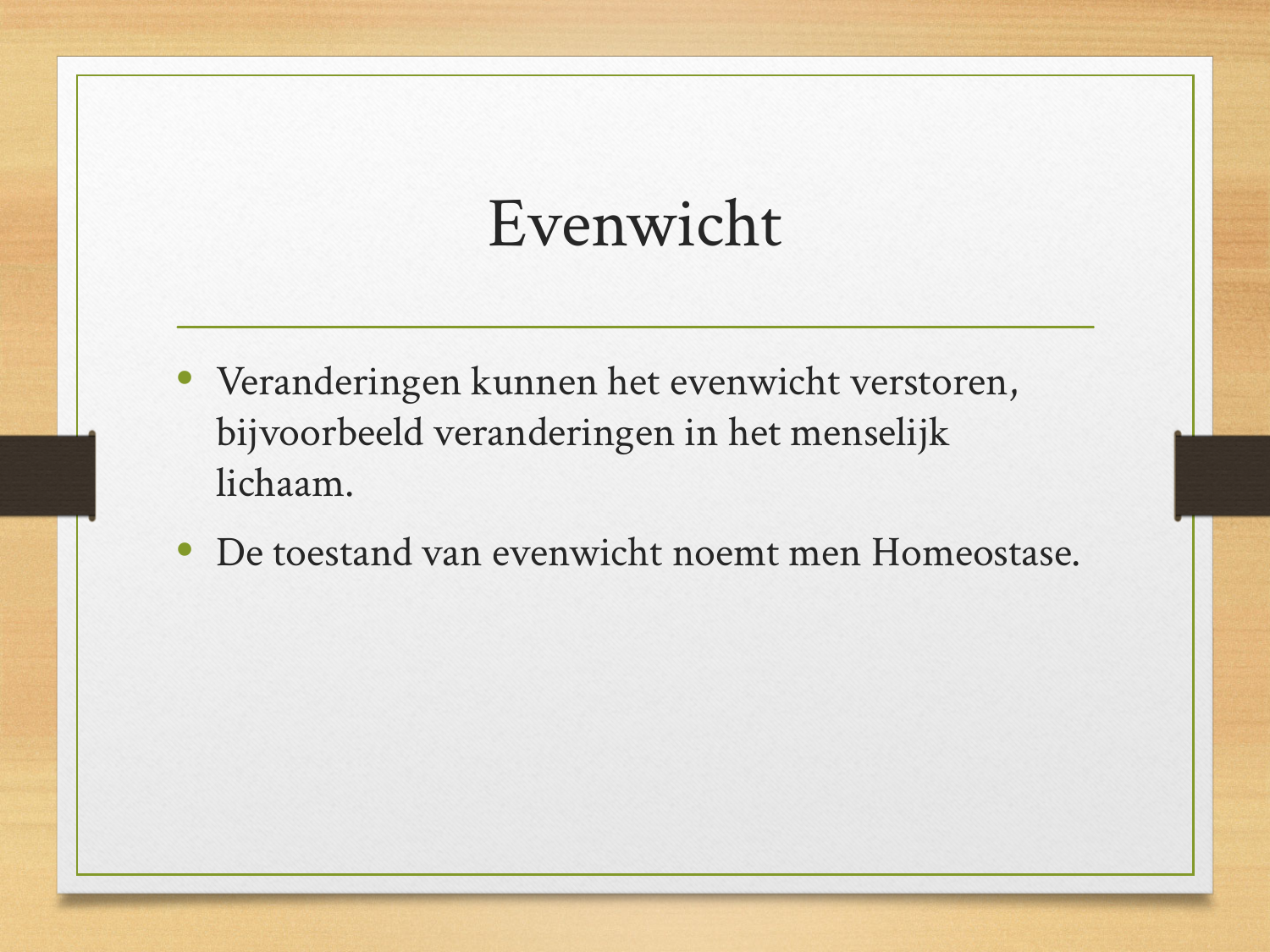

# Evenwicht
Veranderingen kunnen het evenwicht verstoren, bijvoorbeeld veranderingen in het menselijk lichaam.
De toestand van evenwicht noemt men Homeostase.